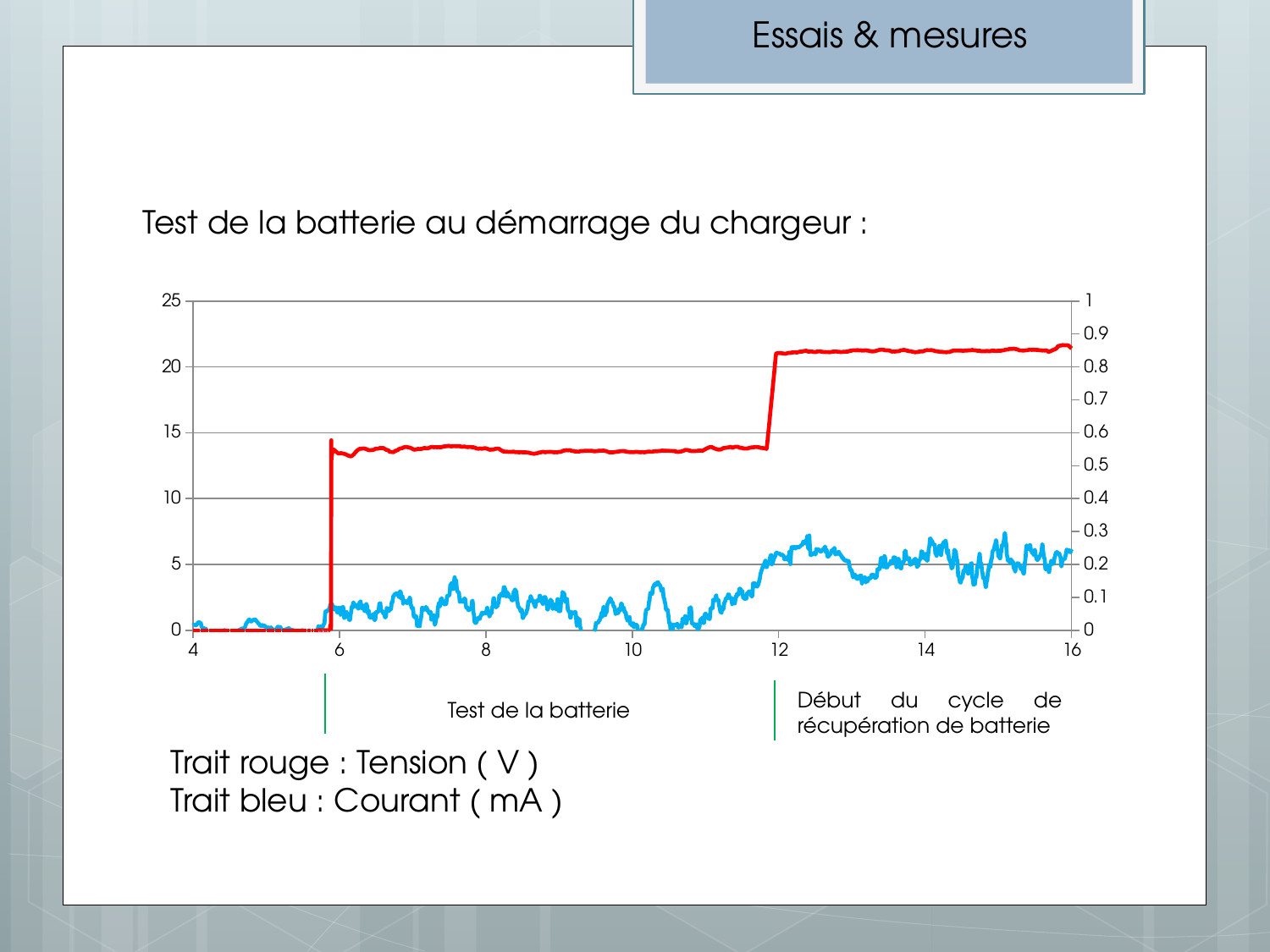

Essais & mesures
Test de la batterie au démarrage du chargeur :

### Chart

| Category |  |  |
|---|---|---|
Début du cycle de récupération de batterie
Test de la batterie
Trait rouge : Tension ( V )
Trait bleu : Courant ( mA )